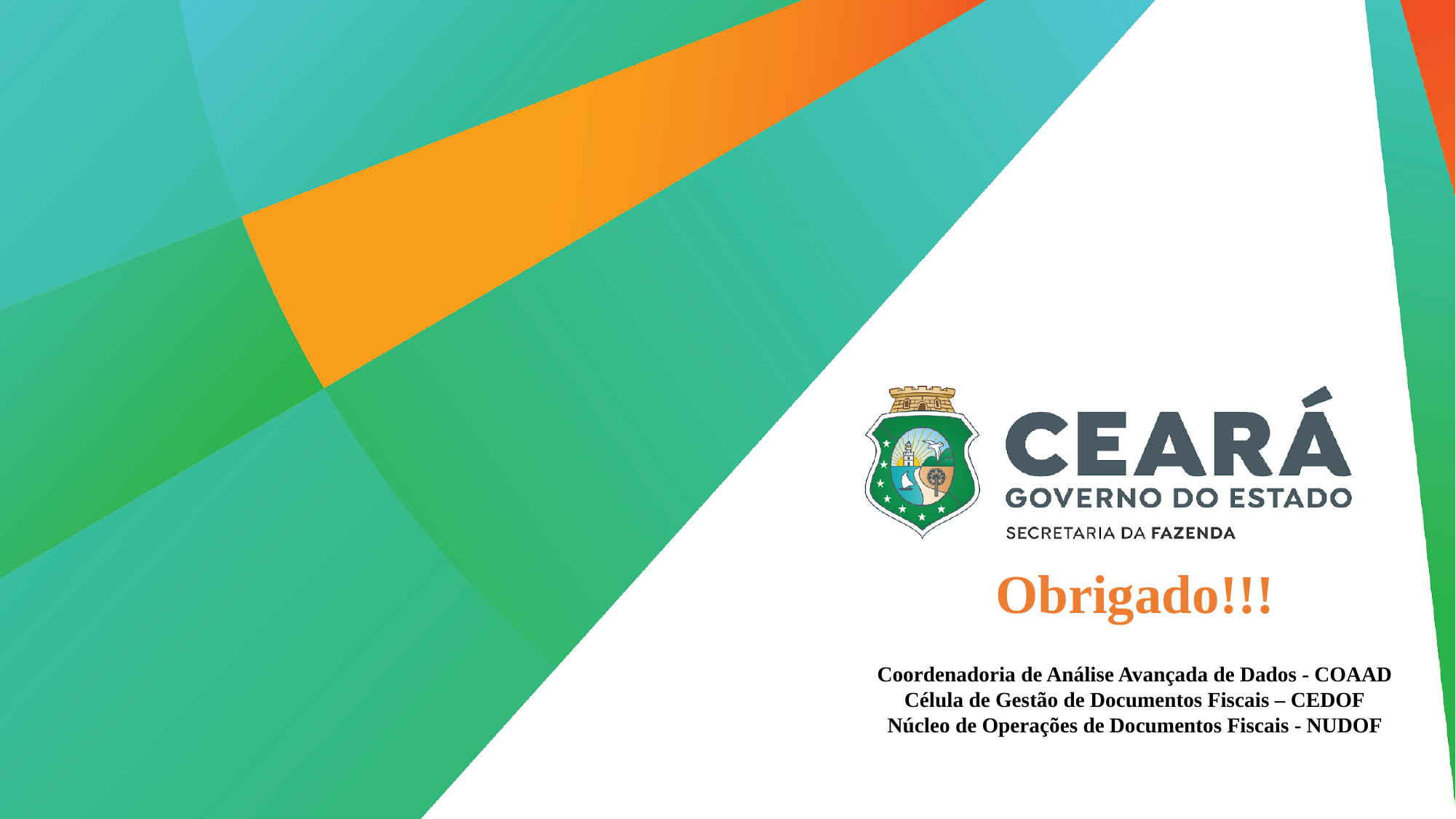

Obrigado!!!

Coordenadoria de Análise Avançada de Dados - COAAD
Célula de Gestão de Documentos Fiscais – CEDOF
Núcleo de Operações de Documentos Fiscais - NUDOF